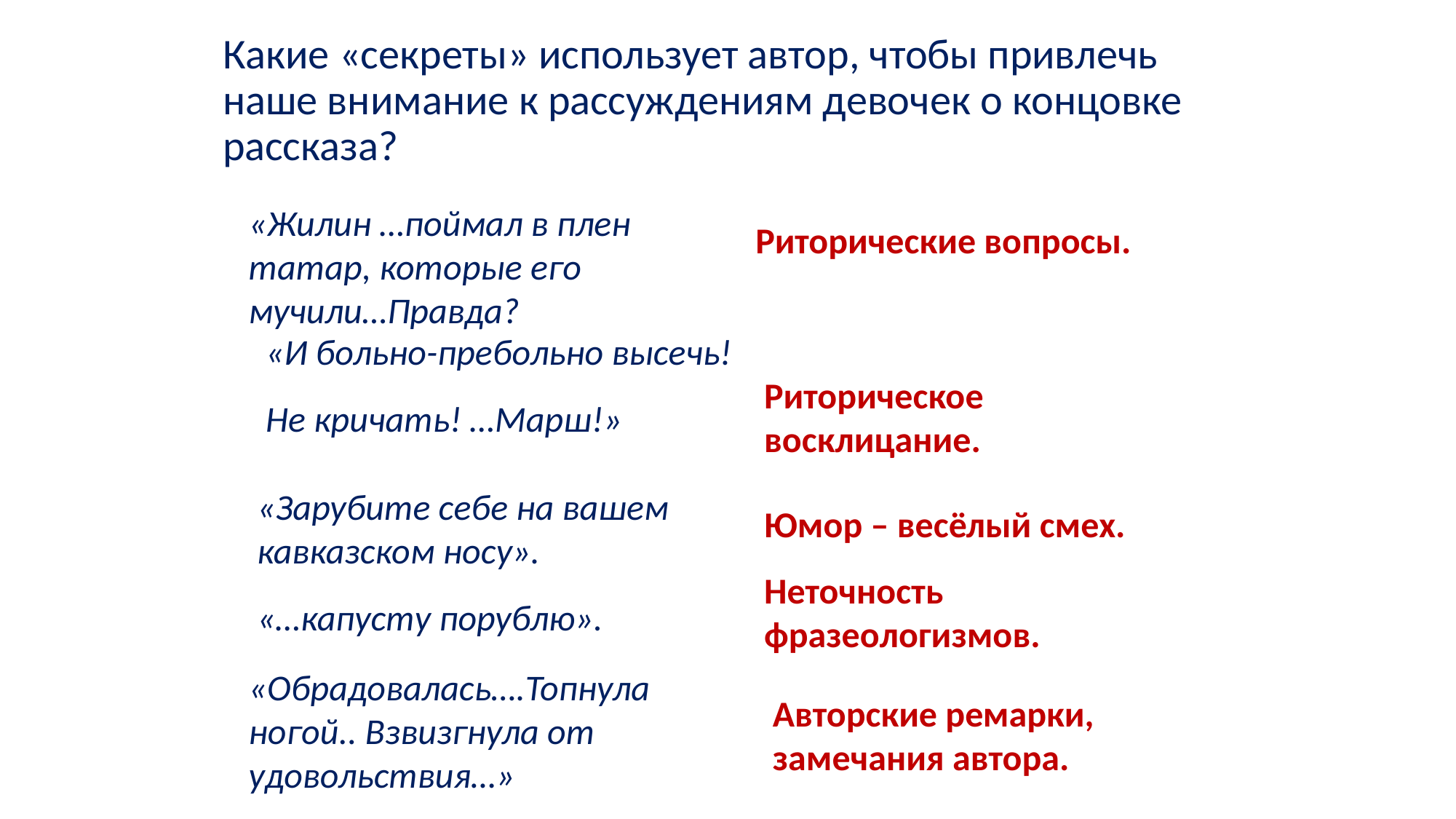

# Какие «секреты» использует автор, чтобы привлечь наше внимание к рассуждениям девочек о концовке рассказа?
|  |  |
| --- | --- |
|  |  |
|  |  |
|  |  |
«Жилин …поймал в плен татар, которые его мучили…Правда?
Риторические вопросы.
«И больно-пребольно высечь!
Не кричать! …Марш!»

Риторическое восклицание.
«Зарубите себе на вашем кавказском носу».
«…капусту порублю».
Юмор – весёлый смех.
Неточность фразеологизмов.

«Обрадовалась….Топнула ногой.. Взвизгнула от удовольствия…»
Авторские ремарки, замечания автора.